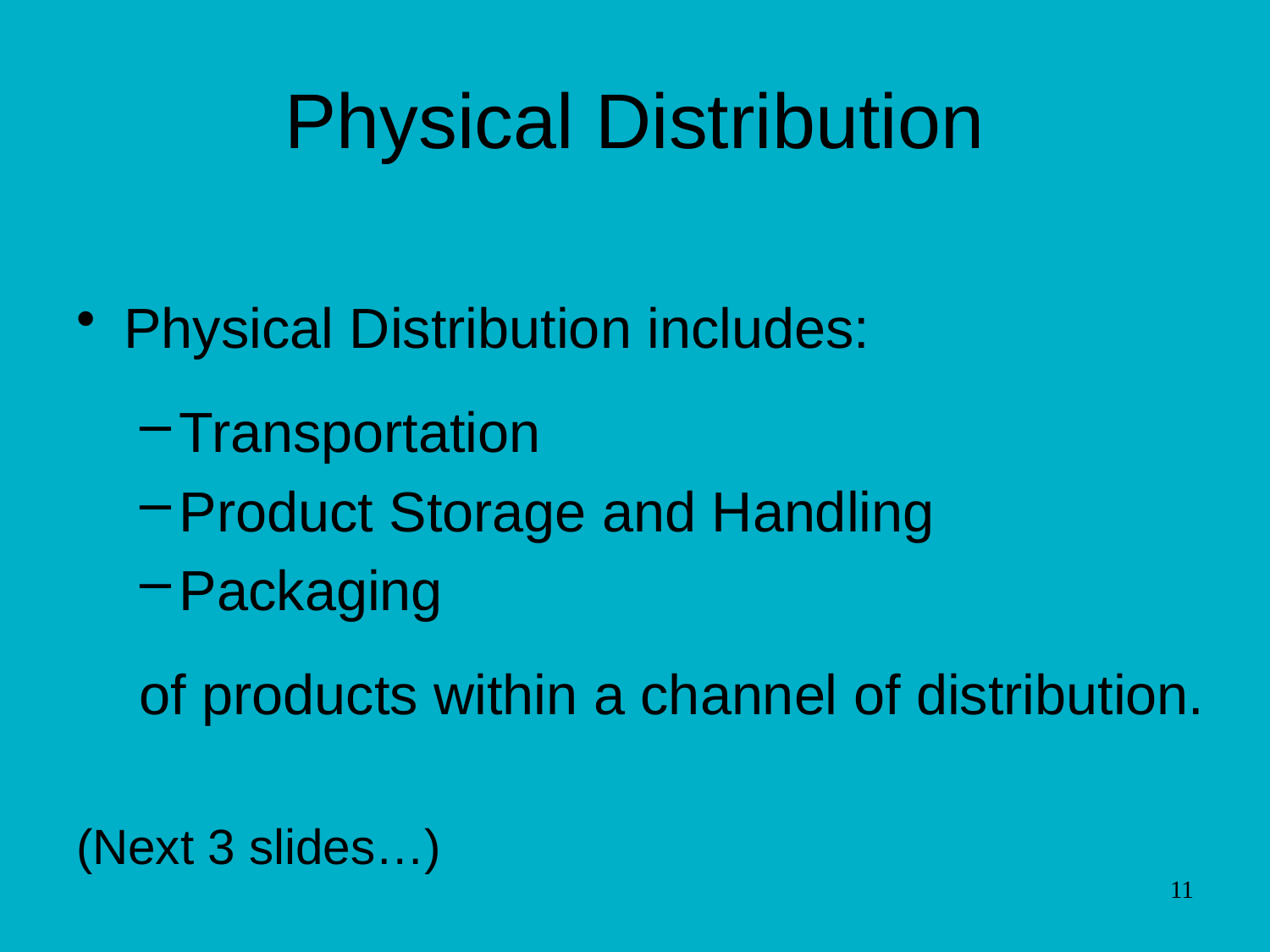

# Physical Distribution
Physical Distribution includes:
Transportation
Product Storage and Handling
Packaging
	 of products within a channel of distribution.

(Next 3 slides…)
11